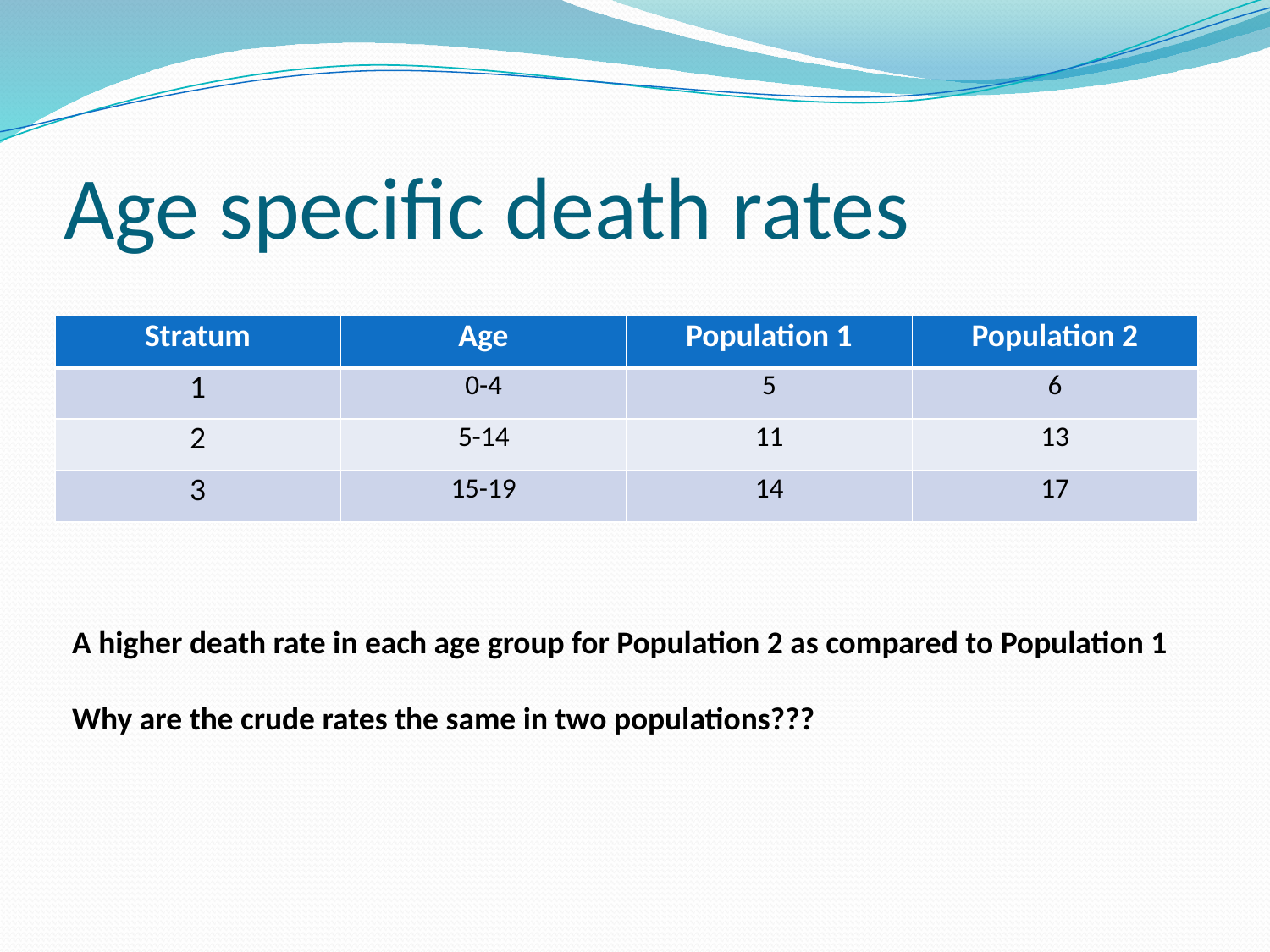

# Age specific death rates
| Stratum | Age | Population 1 | Population 2 |
| --- | --- | --- | --- |
| 1 | 0-4 | 5 | 6 |
| 2 | 5-14 | 11 | 13 |
| 3 | 15-19 | 14 | 17 |
A higher death rate in each age group for Population 2 as compared to Population 1

Why are the crude rates the same in two populations???